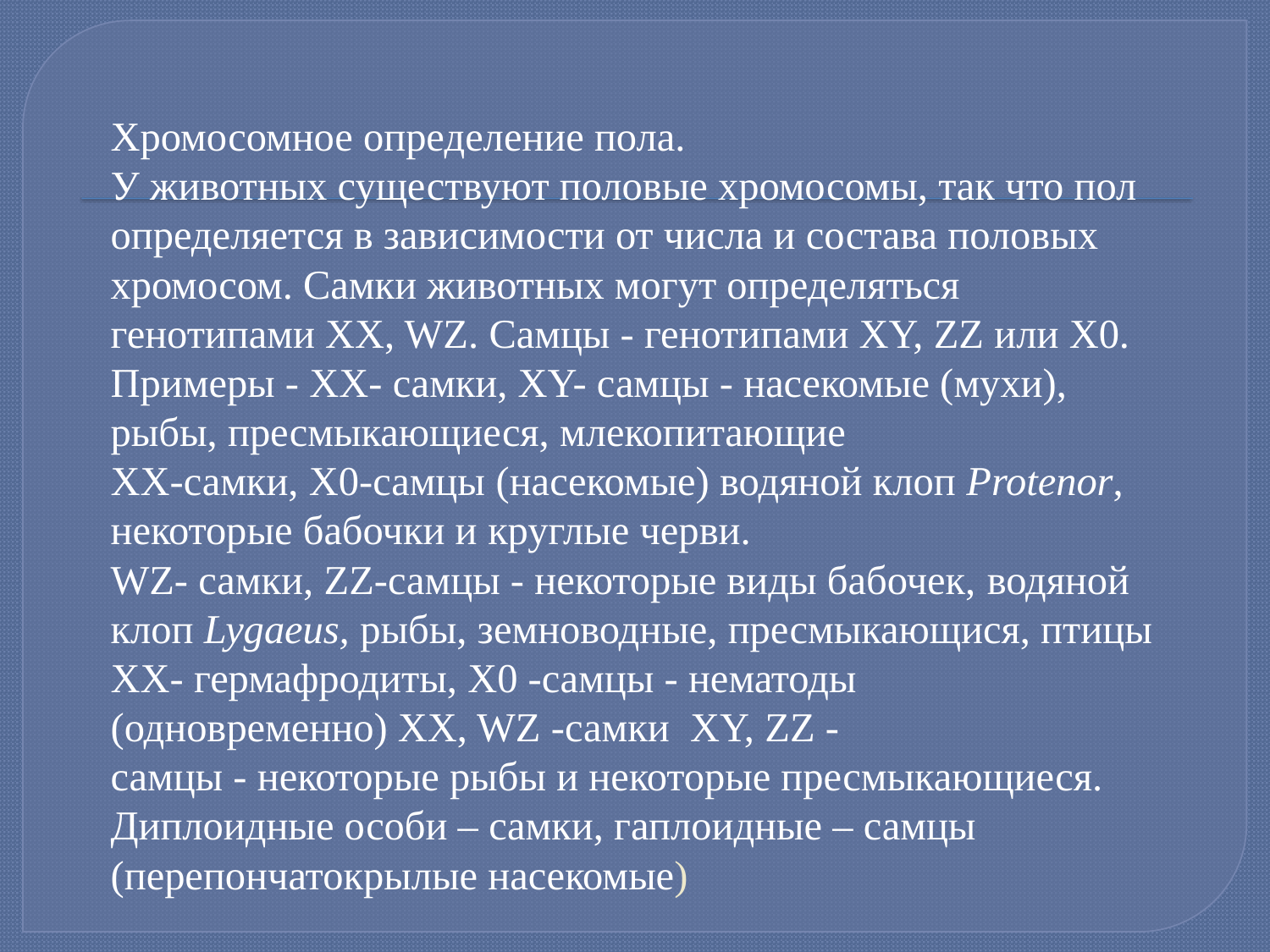

# Хромосомное определение пола. У животных существуют половые хромосомы, так что пол определяется в зависимости от числа и состава половых хромосом. Самки животных могут определяться генотипами XX, WZ. Самцы - генотипами XY, ZZ или X0. Примеры - XX- самки, XY- самцы - насекомые (мухи),  рыбы, пресмыкающиеся, млекопитающие XX-самки, X0-самцы (насекомые) водяной клоп Protenor, некоторые бабочки и круглые черви. WZ- самки, ZZ-самцы - некоторые виды бабочек, водяной клоп Lygaeus, рыбы, земноводные, пресмыкающися, птицы XX- гермафродиты, X0 -самцы - нематоды (одновременно) XX, WZ -самки  XY, ZZ - самцы - некоторые рыбы и некоторые пресмыкающиеся. Диплоидные особи – самки, гаплоидные – самцы  (перепончатокрылые насекомые)